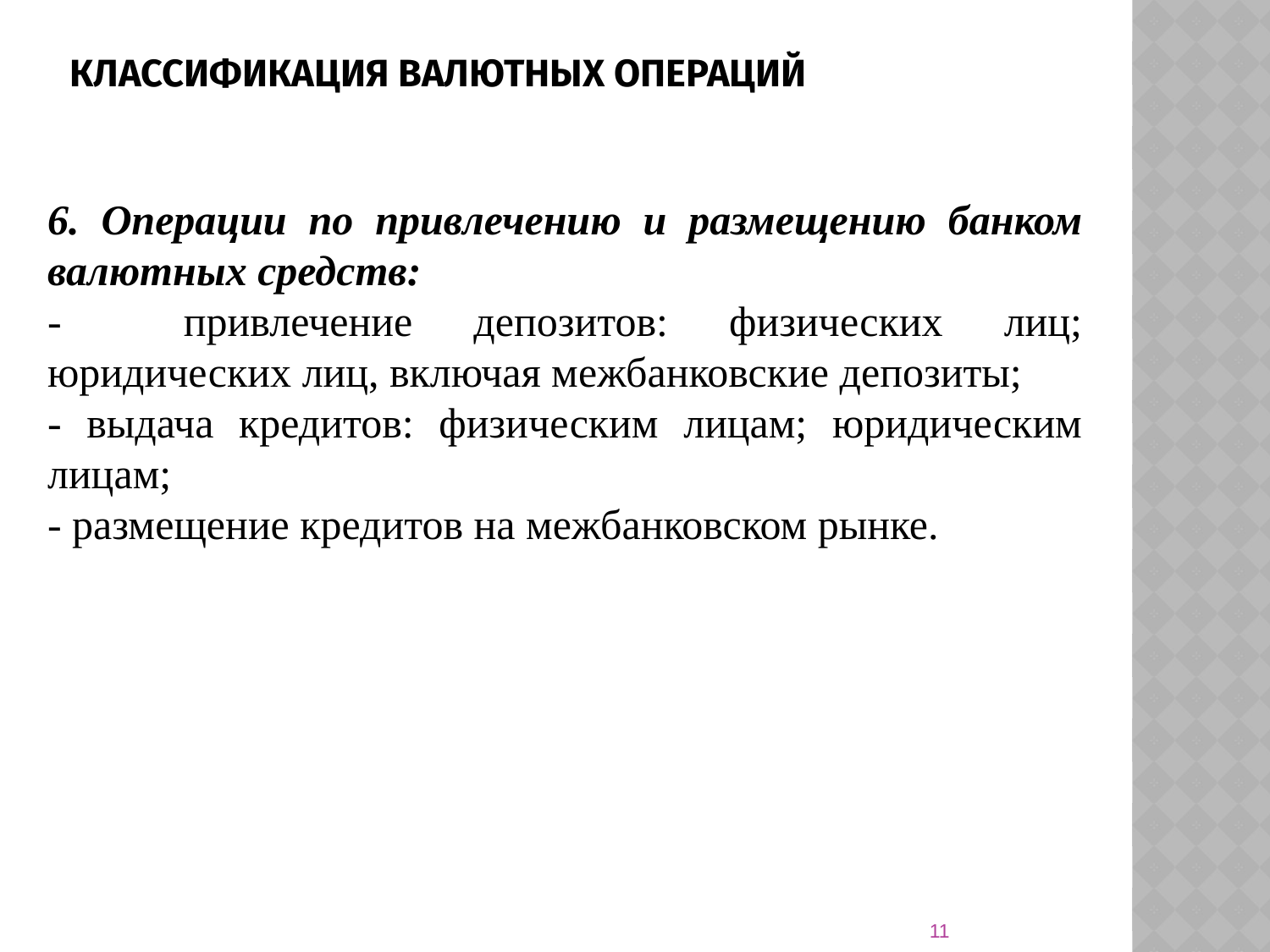

# Классификация валютных операций

6. Операции по привлечению и размещению банком валютных средств:
-  привлечение депозитов: физических лиц; юридических лиц, включая межбанковские депозиты;
- выдача кредитов: физическим лицам; юридическим лицам;
- размещение кредитов на межбанковском рынке.

11